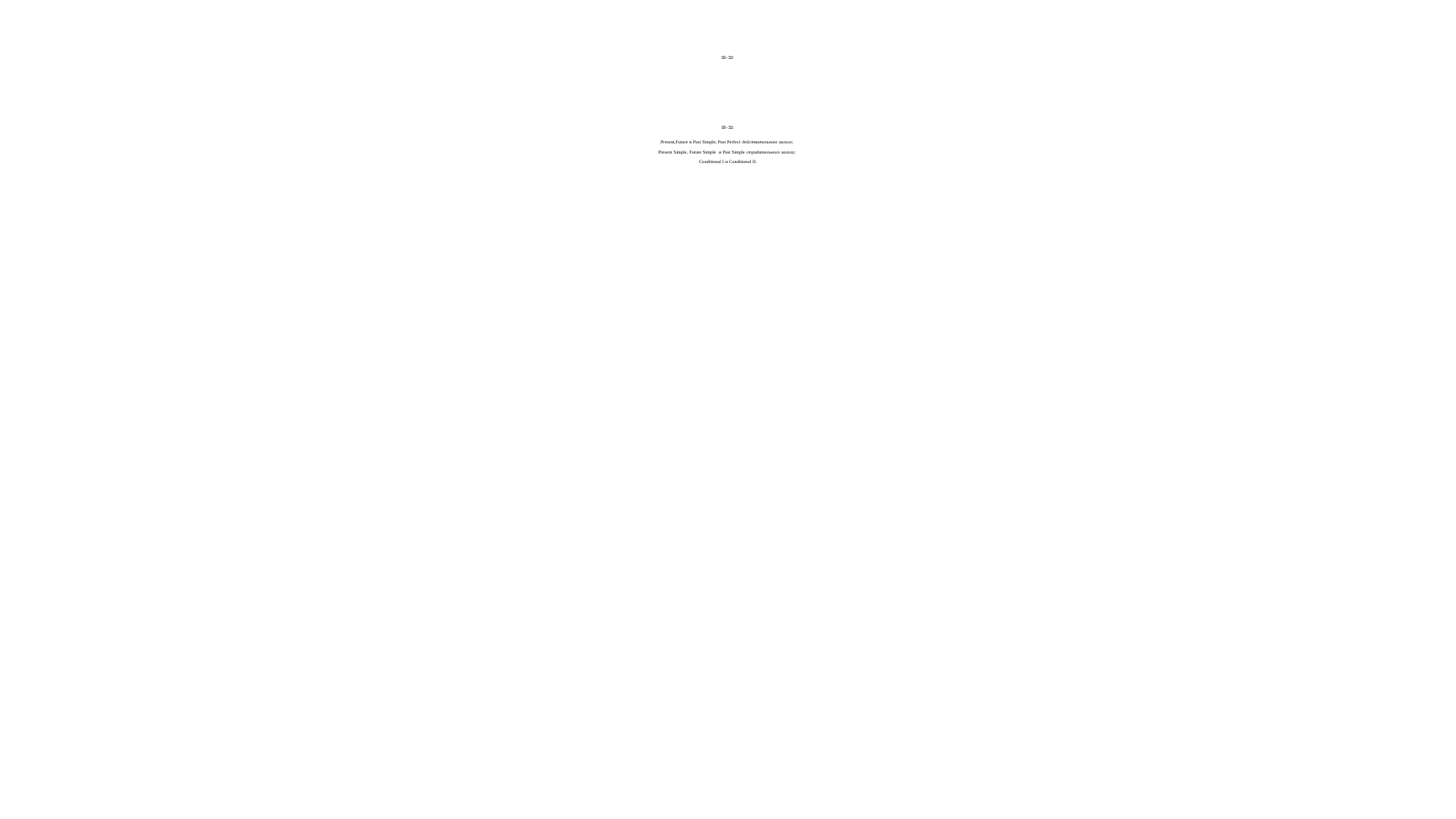

# 18–32: 18–32: Present,Future и Past Simple; Past Perfect действительного залога; Present Simple, Future Simple  и Past Simple страдательного залога; Conditional I и Conditional II.